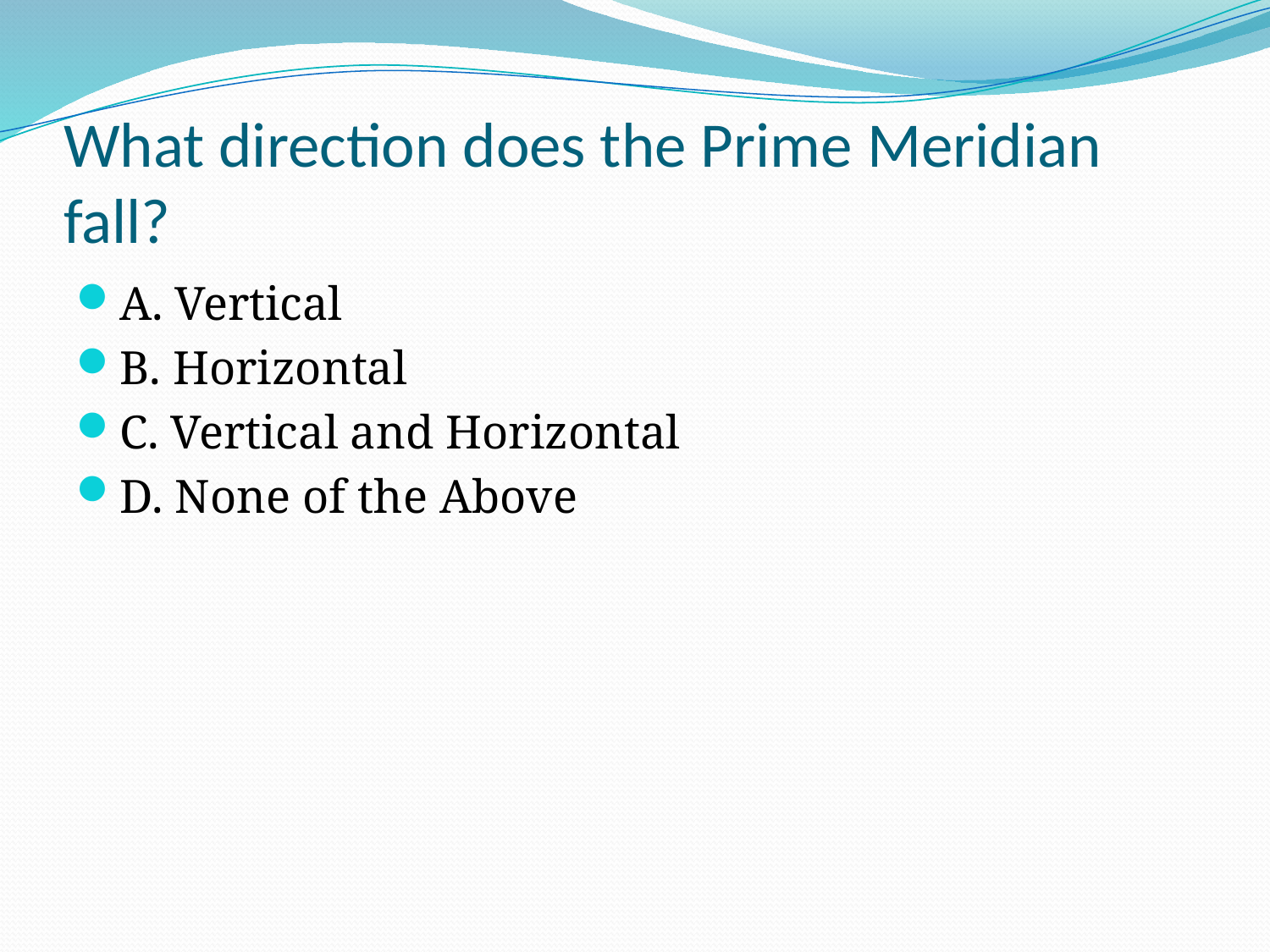

# What direction does the Prime Meridian fall?
A. Vertical
B. Horizontal
C. Vertical and Horizontal
D. None of the Above